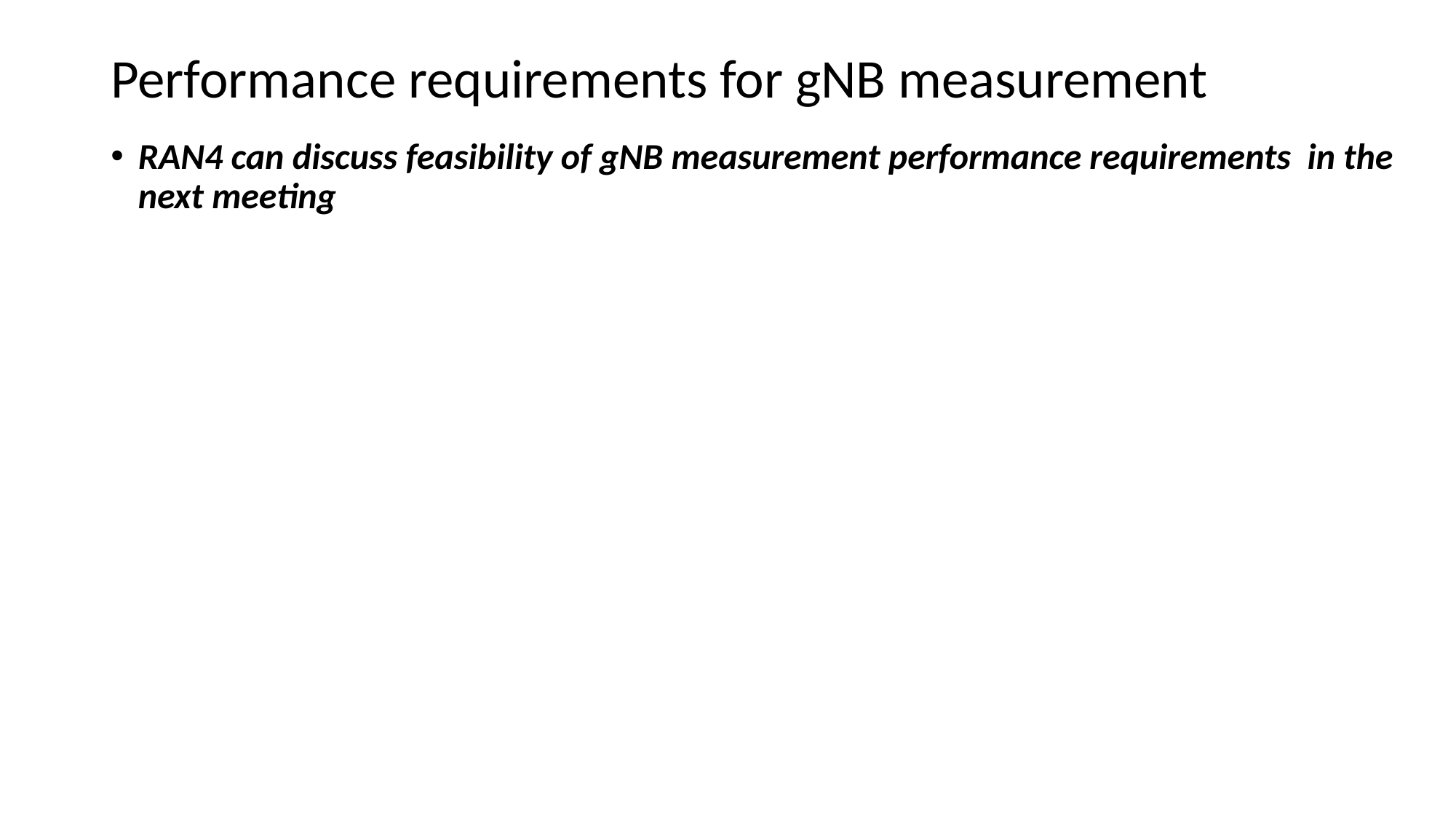

# Performance requirements for gNB measurement
RAN4 can discuss feasibility of gNB measurement performance requirements  in the next meeting